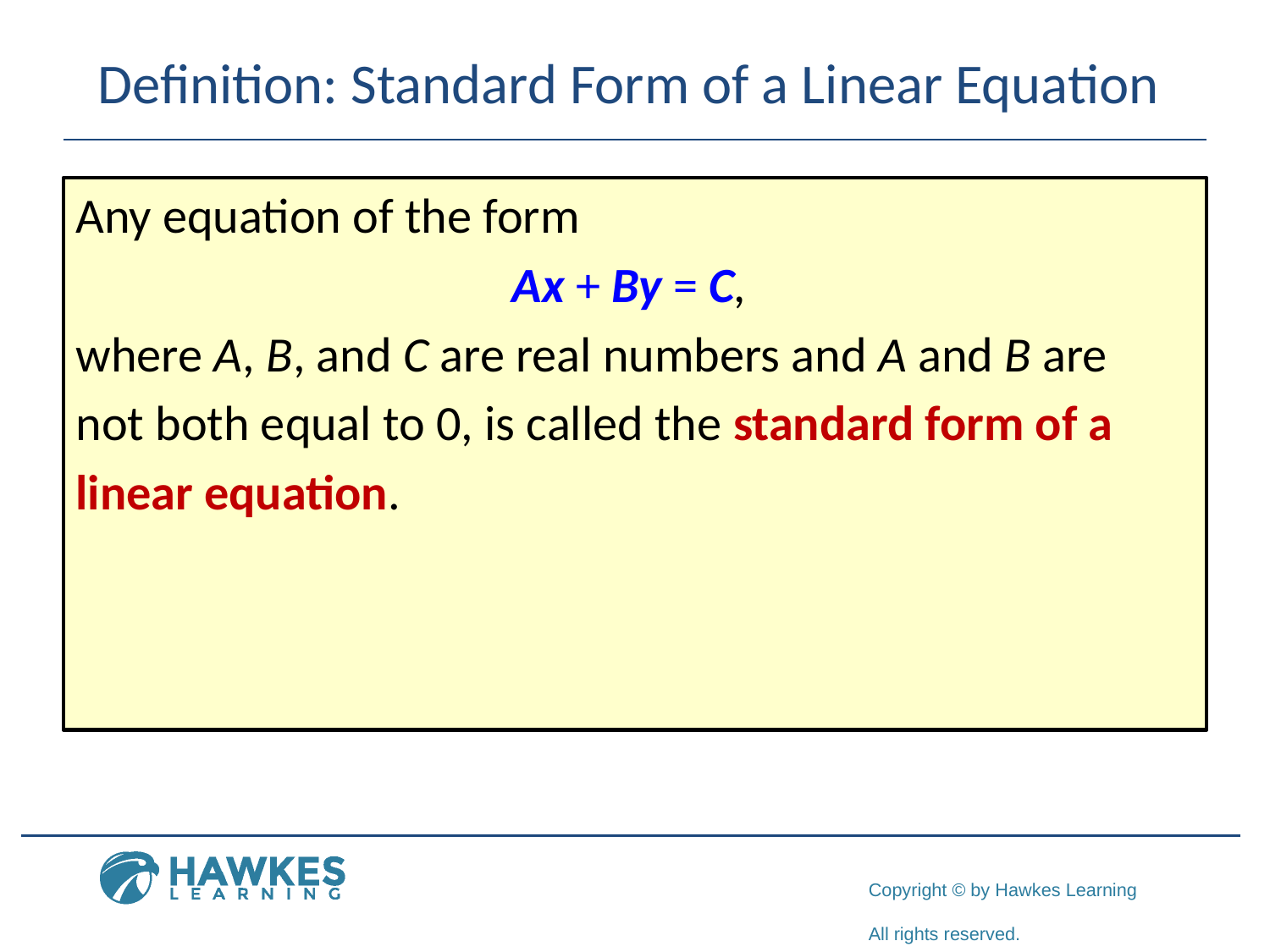

# Definition: Standard Form of a Linear Equation
Any equation of the form
Ax + By = C,
where A, B, and C are real numbers and A and B are
not both equal to 0, is called the standard form of a
linear equation.